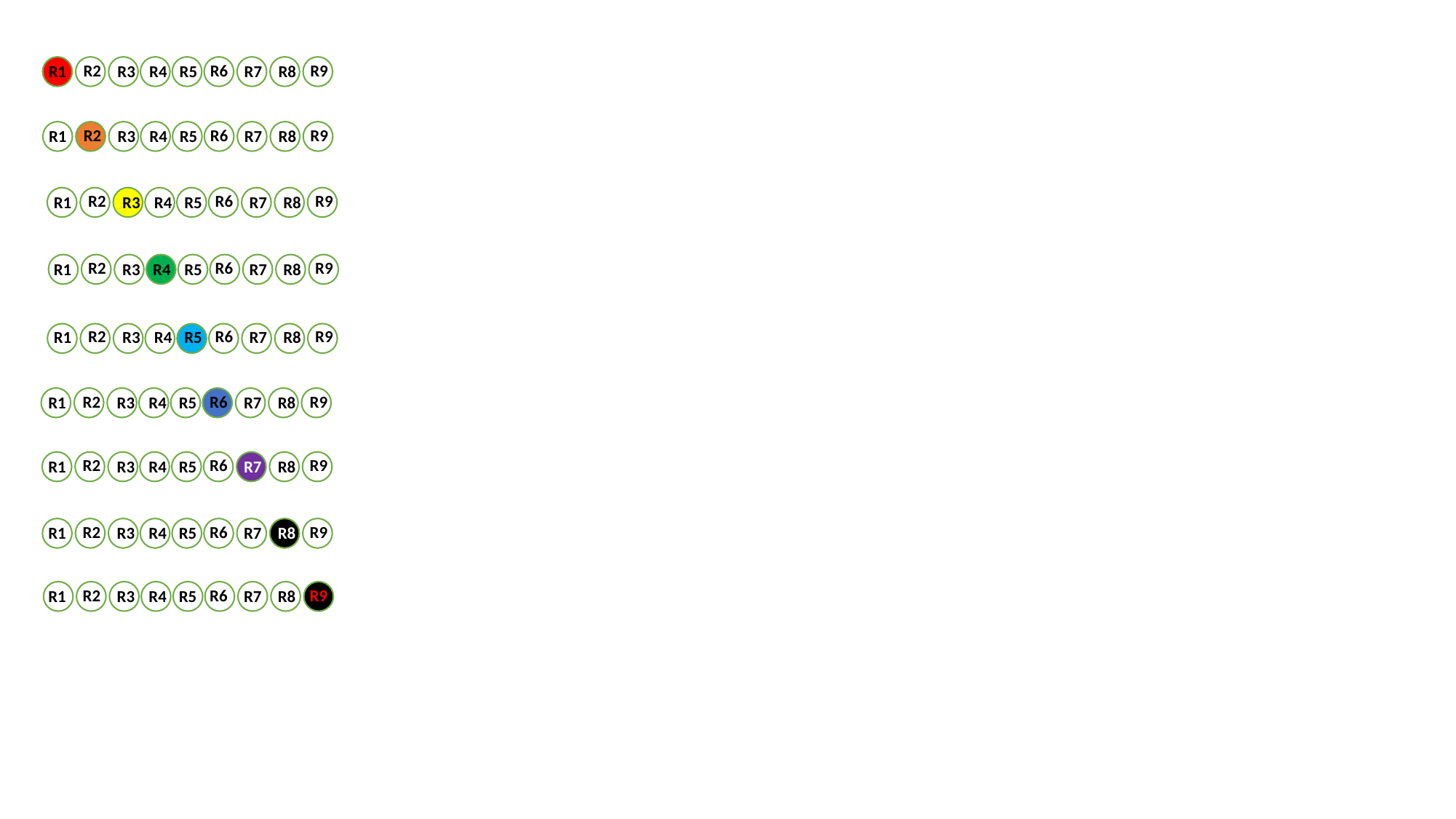

R2
R6
R9
R1
R3
R4
R5
R7
R8

R2
R6
R9
R1
R3
R4
R5
R7
R8

R2
R6
R9
R1
R3
R4
R5
R7
R8

R2
R6
R9
R1
R3
R4
R5
R7
R8

R2
R6
R9
R1
R3
R4
R5
R7
R8

R2
R6
R9
R1
R3
R4
R5
R7
R8

R2
R6
R9
R1
R3
R4
R5
R7
R8

R2
R6
R9
R1
R3
R4
R5
R7
R8

R2
R6
R9
R1
R3
R4
R5
R7
R8